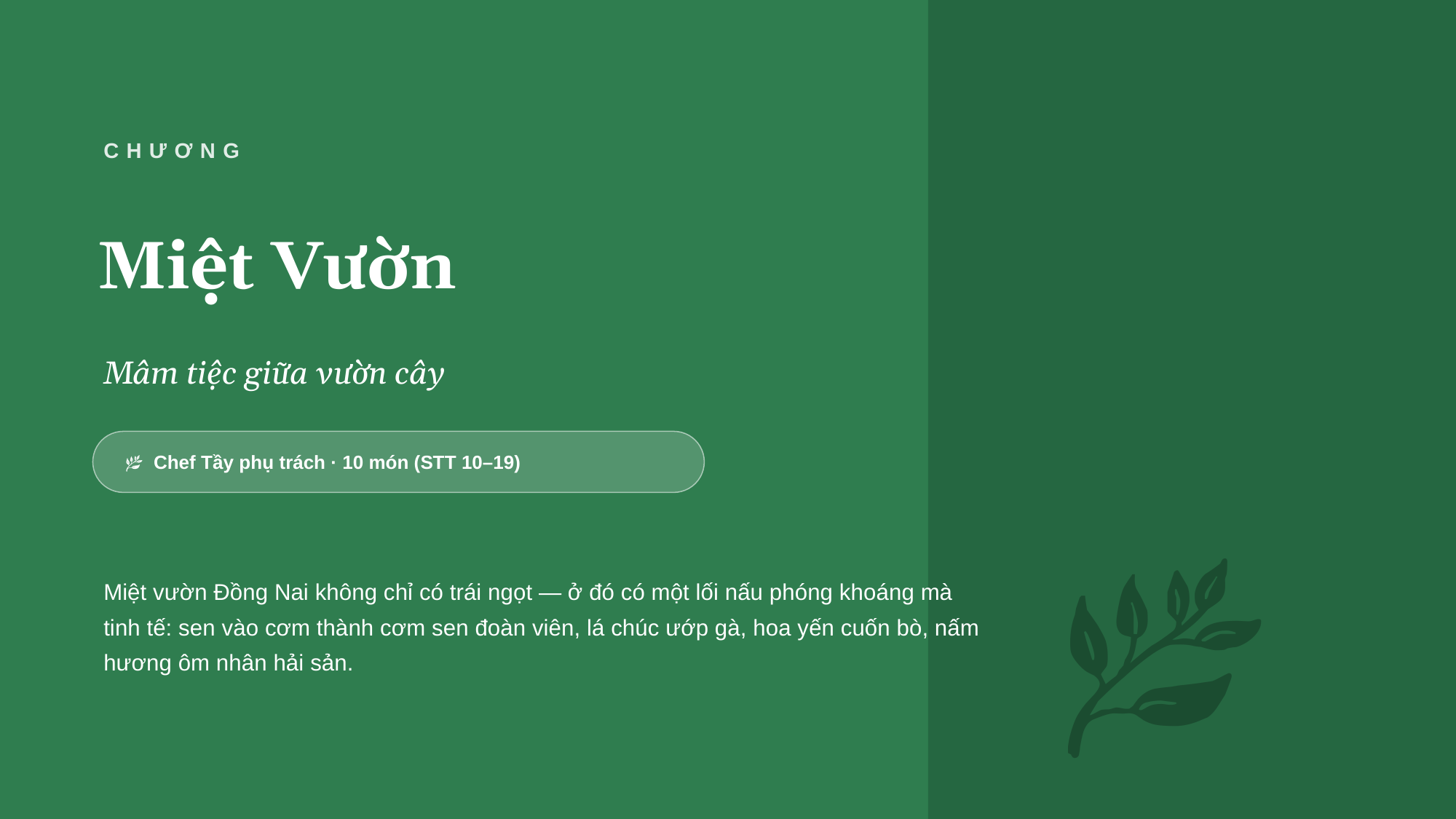

CHƯƠNG 2 / 7
Miệt Vườn
Mâm tiệc giữa vườn cây

🌿  Chef Tầy phụ trách · 10 món (STT 10–19)
🌿
Miệt vườn Đồng Nai không chỉ có trái ngọt — ở đó có một lối nấu phóng khoáng mà tinh tế: sen vào cơm thành cơm sen đoàn viên, lá chúc ướp gà, hoa yến cuốn bò, nấm hương ôm nhân hải sản.